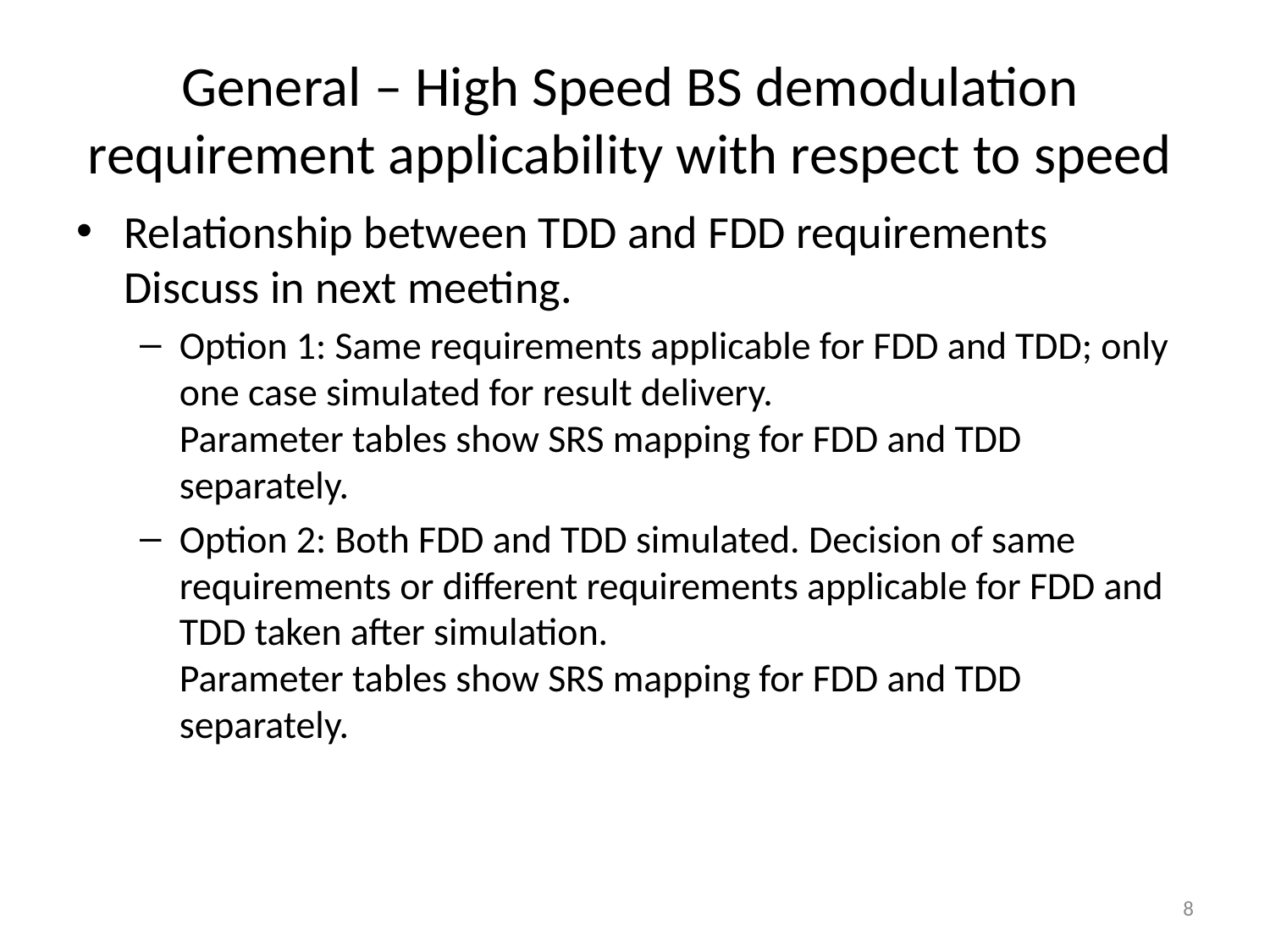

# General – High Speed BS demodulation requirement applicability with respect to speed
Relationship between TDD and FDD requirements
Discuss in next meeting.
Option 1: Same requirements applicable for FDD and TDD; only one case simulated for result delivery.
Parameter tables show SRS mapping for FDD and TDD separately.
Option 2: Both FDD and TDD simulated. Decision of same requirements or different requirements applicable for FDD and TDD taken after simulation.
Parameter tables show SRS mapping for FDD and TDD separately.
8